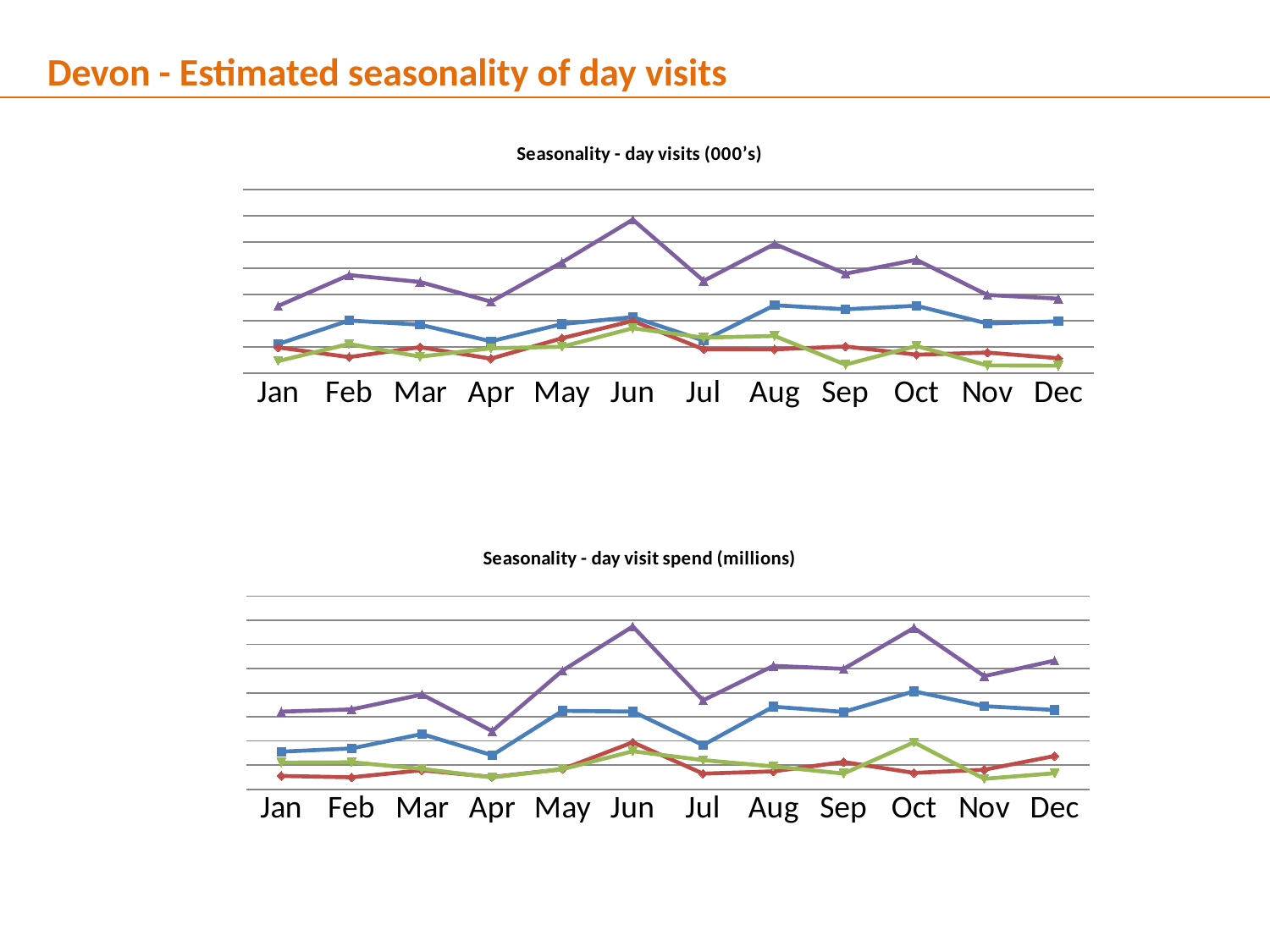

Devon - Estimated seasonality of day visits

### Chart: Seasonality - day visits (000’s)

| Category | Urban(000's) | Rural (000's) | Coastal (000's) | Total (000's) |
|---|---|---|---|---|
| Jan | 558.1107243739867 | 493.77686829146154 | 232.5338635317181 | 1284.4214561971664 |
| Feb | 1005.415167052242 | 308.64607695182747 | 558.8633861037557 | 1872.9246301078251 |
| Mar | 926.2847000202768 | 498.51720448901335 | 317.0324217792788 | 1741.834326288569 |
| Apr | 610.1930666362123 | 279.1420228226324 | 477.16000877518275 | 1366.4950982340274 |
| May | 938.4371948984098 | 667.7513888444375 | 506.10331174262296 | 2112.29189548547 |
| Jun | 1071.6184746913523 | 998.5900926803239 | 858.6050836653475 | 2928.813651037023 |
| Jul | 624.9815066406338 | 456.9951989054496 | 680.044446134554 | 1762.0211516806376 |
| Aug | 1297.5457308988634 | 456.0522650571567 | 711.3402525309313 | 2464.9382484869516 |
| Sep | 1221.0369711996907 | 511.7881069087624 | 166.25461934441597 | 1899.079697452869 |
| Oct | 1287.5749641830687 | 355.42019041340546 | 520.2993516115174 | 2163.2945062079916 |
| Nov | 948.2430725092826 | 395.43250543783296 | 150.65473652998472 | 1494.3303144771003 |
| Dec | 990.5584268959825 | 287.88807919769675 | 145.10851825068988 | 1423.555024344369 |

### Chart: Seasonality - day visit spend (millions)

| Category | Urban (mn) | Rural (mn) | Coastal (mn) | Total (mn) |
|---|---|---|---|---|
| Jan | 31.214058744718574 | 11.059867337199764 | 22.157165947009346 | 64.43109202892768 |
| Feb | 33.86954480460248 | 9.940564489662801 | 22.437043179760696 | 66.24715247402597 |
| Mar | 45.834032526790416 | 15.794744869744294 | 16.945235206986116 | 78.57401260352083 |
| Apr | 28.2585040156223 | 10.156227990751963 | 9.839042074837437 | 48.2537740812117 |
| May | 65.03276225320295 | 16.706017103820898 | 16.688835593957513 | 98.42761495098136 |
| Jun | 64.49876886569017 | 38.9433702346196 | 31.558019112481297 | 135.00015821279106 |
| Jul | 36.62867342296188 | 12.973837176479911 | 24.20101784213415 | 73.80352844157595 |
| Aug | 68.52653840345235 | 14.89335422419186 | 18.94804463778412 | 102.36793726542834 |
| Sep | 64.17578638092333 | 22.643069308453132 | 13.073305221276886 | 99.89216091065336 |
| Oct | 81.23216608098889 | 13.585301382767454 | 38.93434536734198 | 133.7518128310983 |
| Nov | 68.93877497407571 | 16.200329677774274 | 8.70056317025412 | 93.8396678221041 |
| Dec | 65.77738952697085 | 27.616316204534016 | 13.327382646176352 | 106.72108837768123 |
6